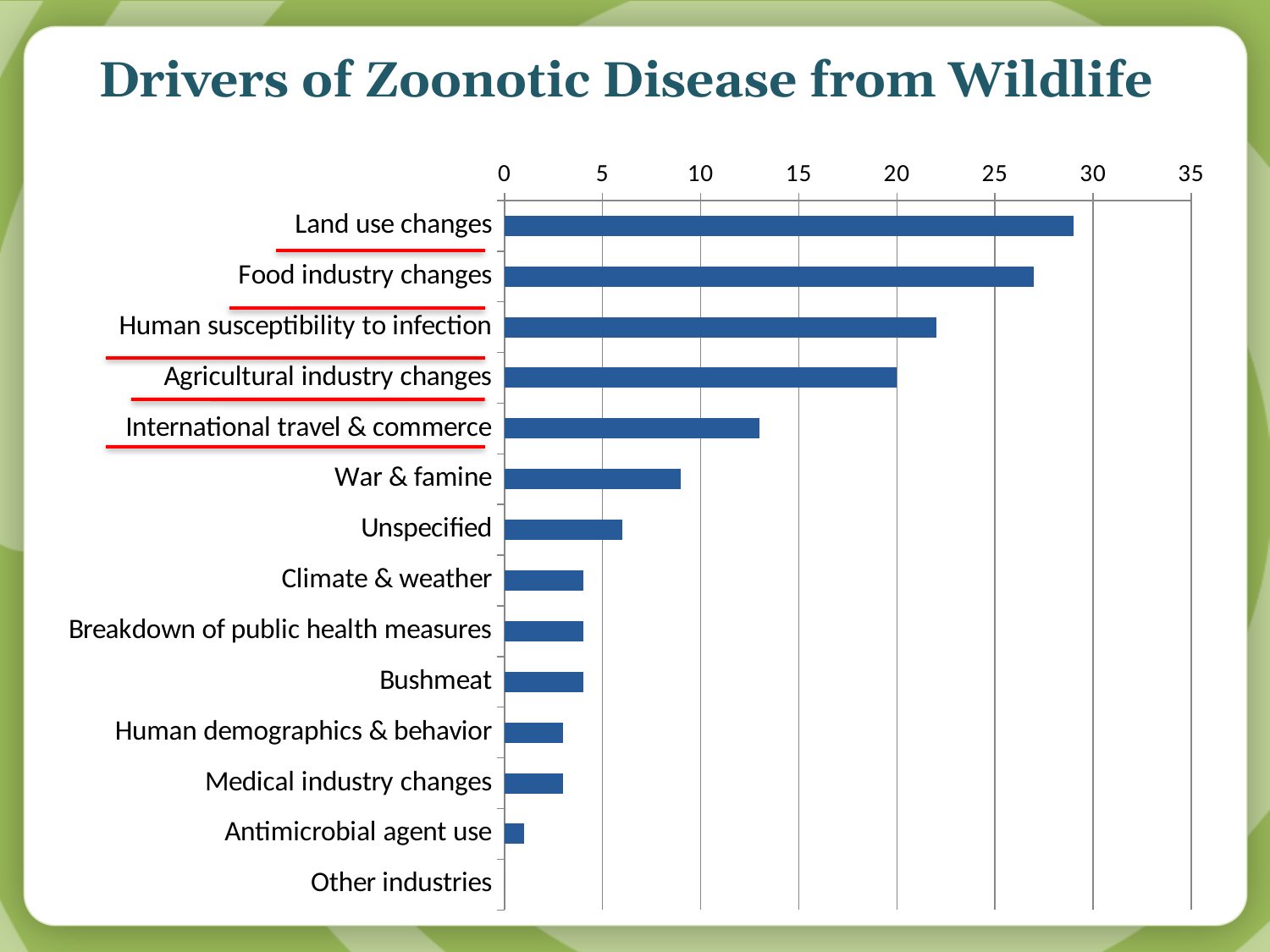

Drivers of Zoonotic Disease from Wildlife

### Chart

| Category | Wildlife Zoonotic |
|---|---|
| Land use changes | 29.0 |
| Food industry changes | 27.0 |
| Human susceptibility to infection | 22.0 |
| Agricultural industry changes | 20.0 |
| International travel & commerce | 13.0 |
| War & famine | 9.0 |
| Unspecified | 6.0 |
| Climate & weather | 4.0 |
| Breakdown of public health measures | 4.0 |
| Bushmeat | 4.0 |
| Human demographics & behavior | 3.0 |
| Medical industry changes | 3.0 |
| Antimicrobial agent use | 1.0 |
| Other industries | 0.0 |